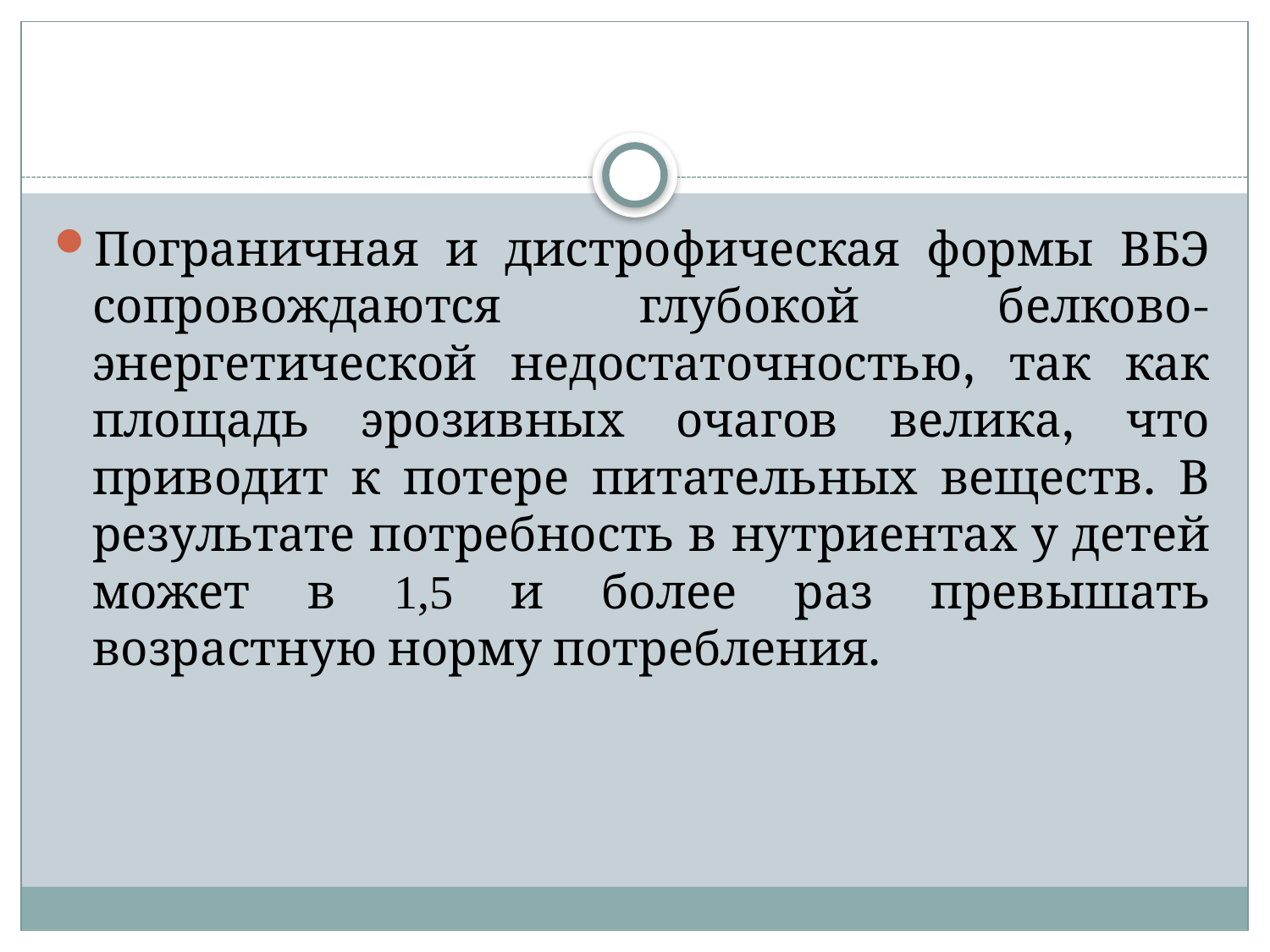

Пограничная и дистрофическая формы ВБЭ сопровождаются глубокой белково-энергетической недостаточностью, так как площадь эрозивных очагов велика, что приводит к потере питательных веществ. В результате потребность в нутриентах у детей может в 1,5 и более раз превышать возрастную норму потребления.